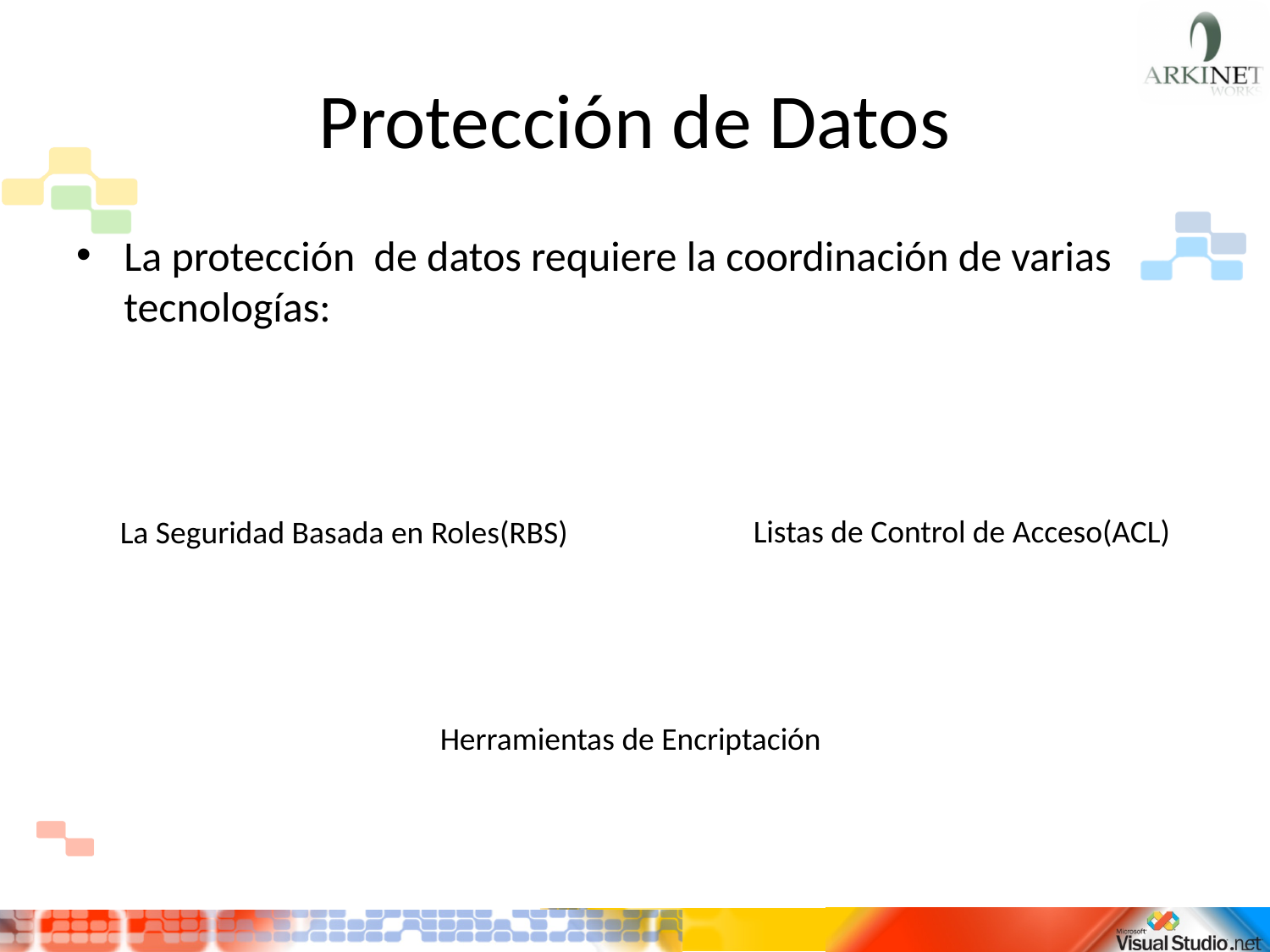

# Protección de Datos
La protección  de datos requiere la coordinación de varias tecnologías:

Listas de Control de Acceso(ACL)
La Seguridad Basada en Roles(RBS)
Herramientas de Encriptación